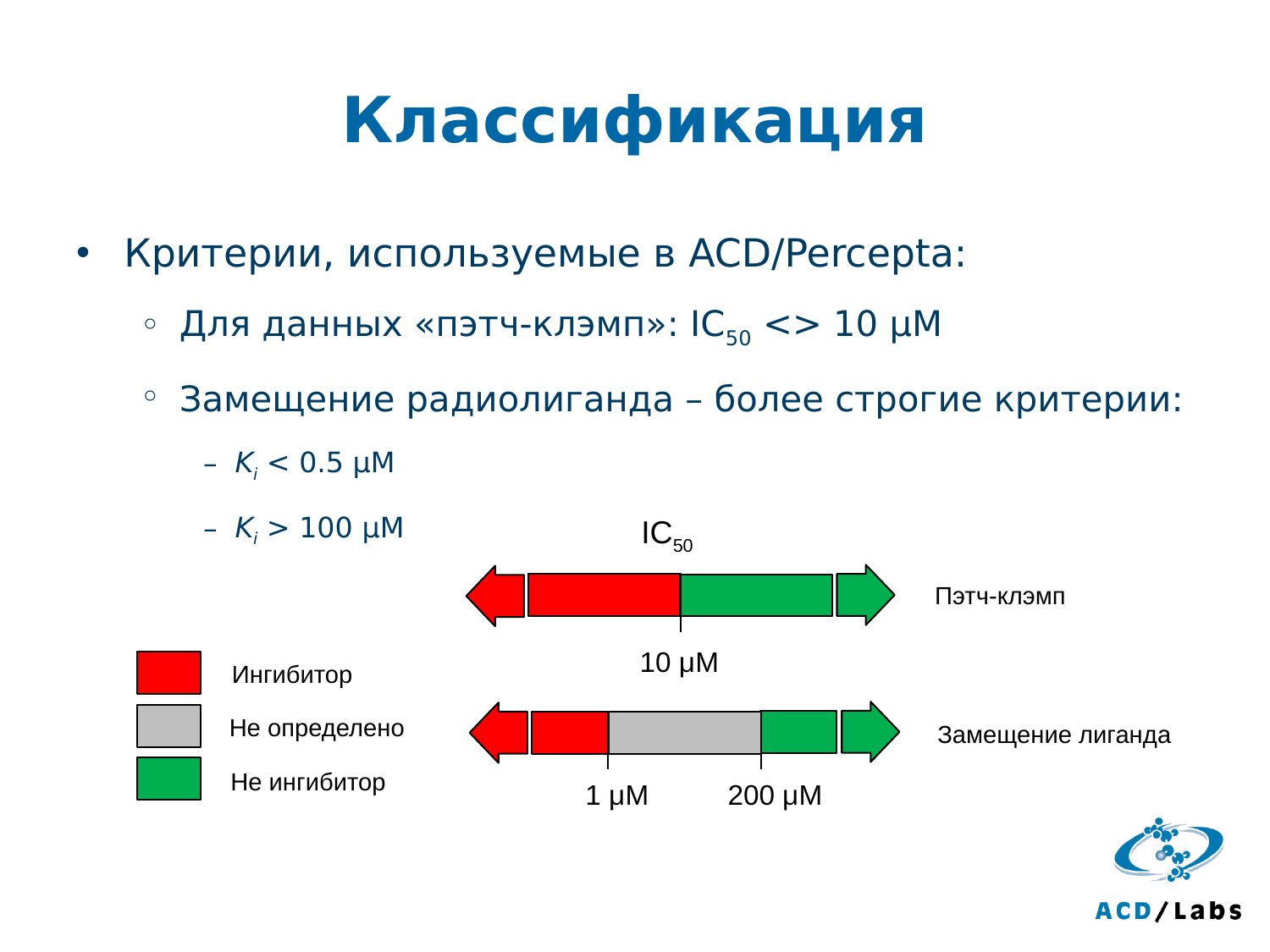

# Классификация
Критерии, используемые в ACD/Percepta:
Для данных «пэтч-клэмп»: IC50 <> 10 μM
Замещение радиолиганда – более строгие критерии:
Ki < 0.5 μM
Ki > 100 μM
IC50

Пэтч-клэмп

10 μM

Ингибитор

Не определено

Замещение лиганда

Не ингибитор
1 μM
200 μM